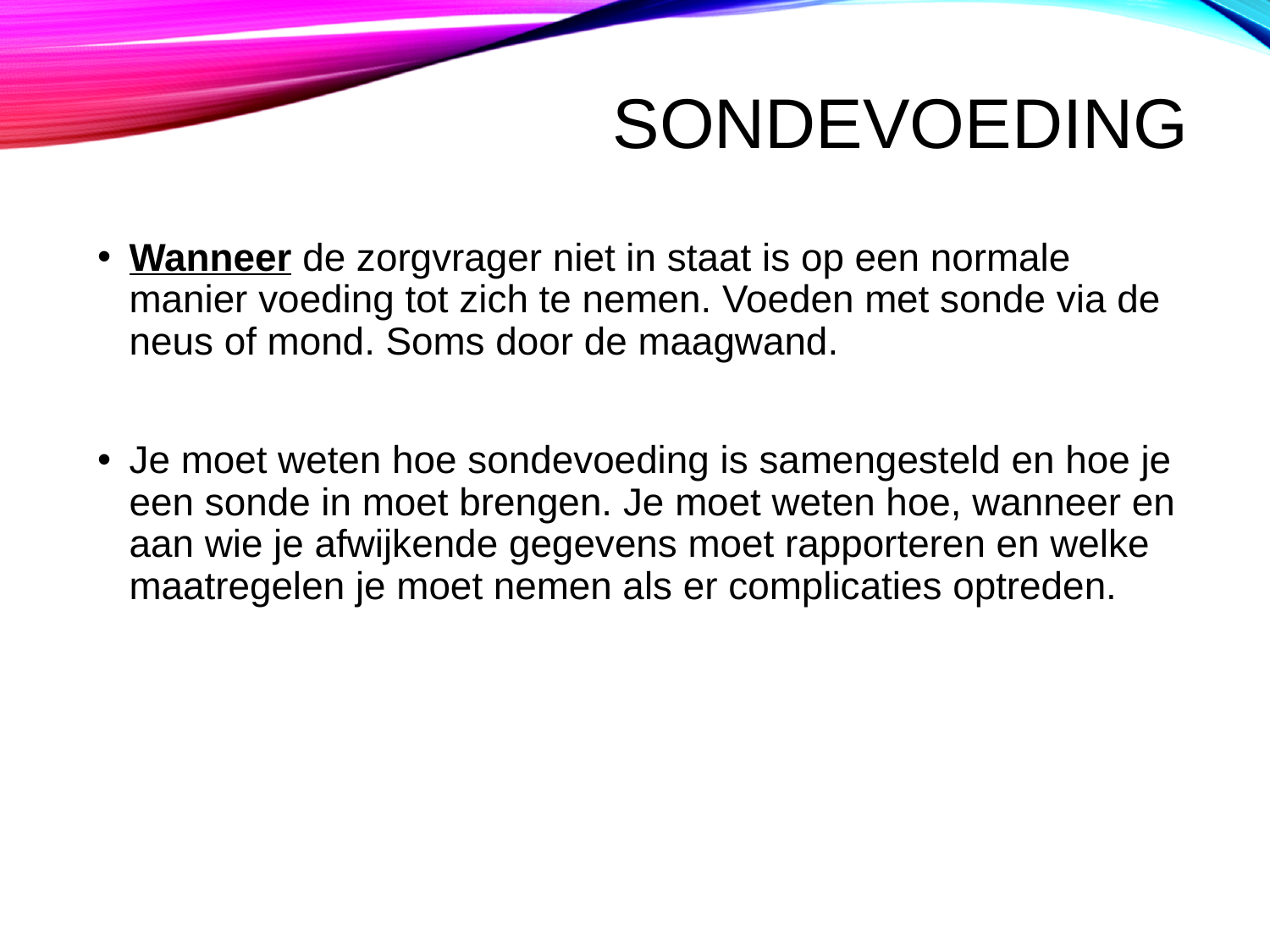

# Sondevoeding
Wanneer de zorgvrager niet in staat is op een normale manier voeding tot zich te nemen. Voeden met sonde via de neus of mond. Soms door de maagwand.

Je moet weten hoe sondevoeding is samengesteld en hoe je een sonde in moet brengen. Je moet weten hoe, wanneer en aan wie je afwijkende gegevens moet rapporteren en welke maatregelen je moet nemen als er complicaties optreden.